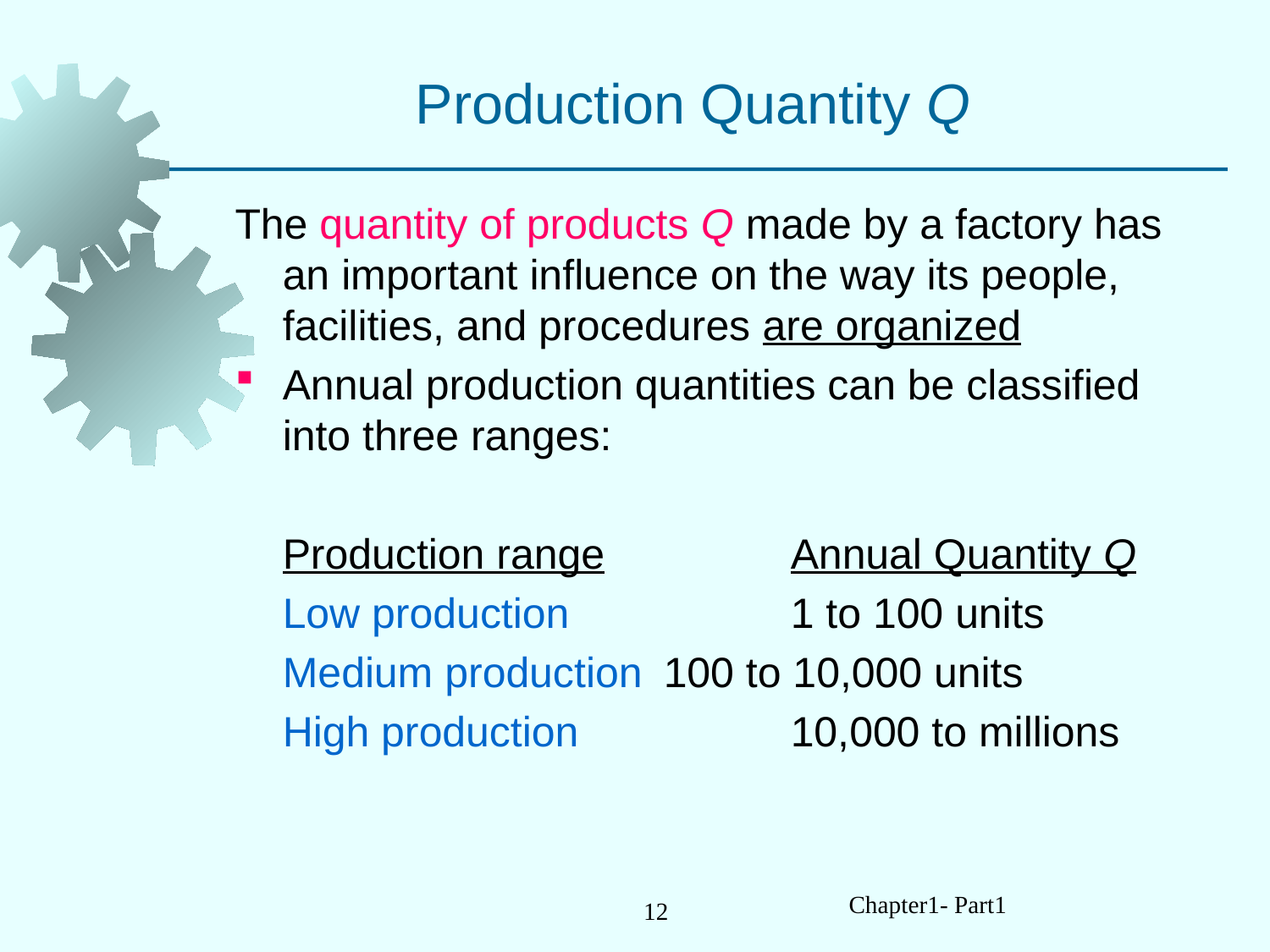

# Production Quantity Q
The quantity of products Q made by a factory has an important influence on the way its people, facilities, and procedures are organized
Annual production quantities can be classified into three ranges:

	Production range		Annual Quantity Q
	Low production		1 to 100 units
	Medium production	100 to 10,000 units
	High production		10,000 to millions

Chapter1- Part1
12